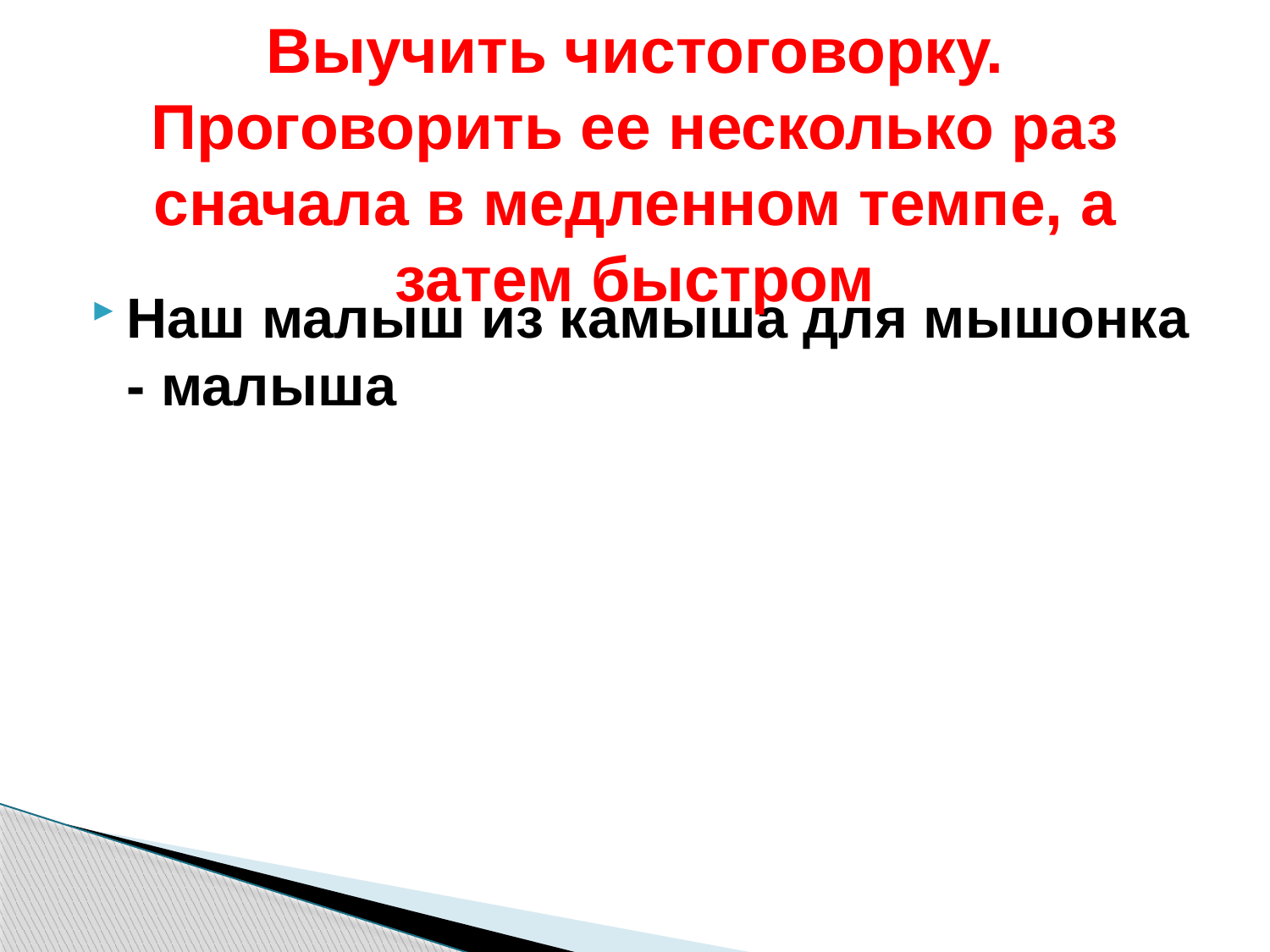

# Выучить чистоговорку. Проговорить ее несколько раз сначала в медленном темпе, а затем быстром
Наш малыш из камыша для мышонка - малыша